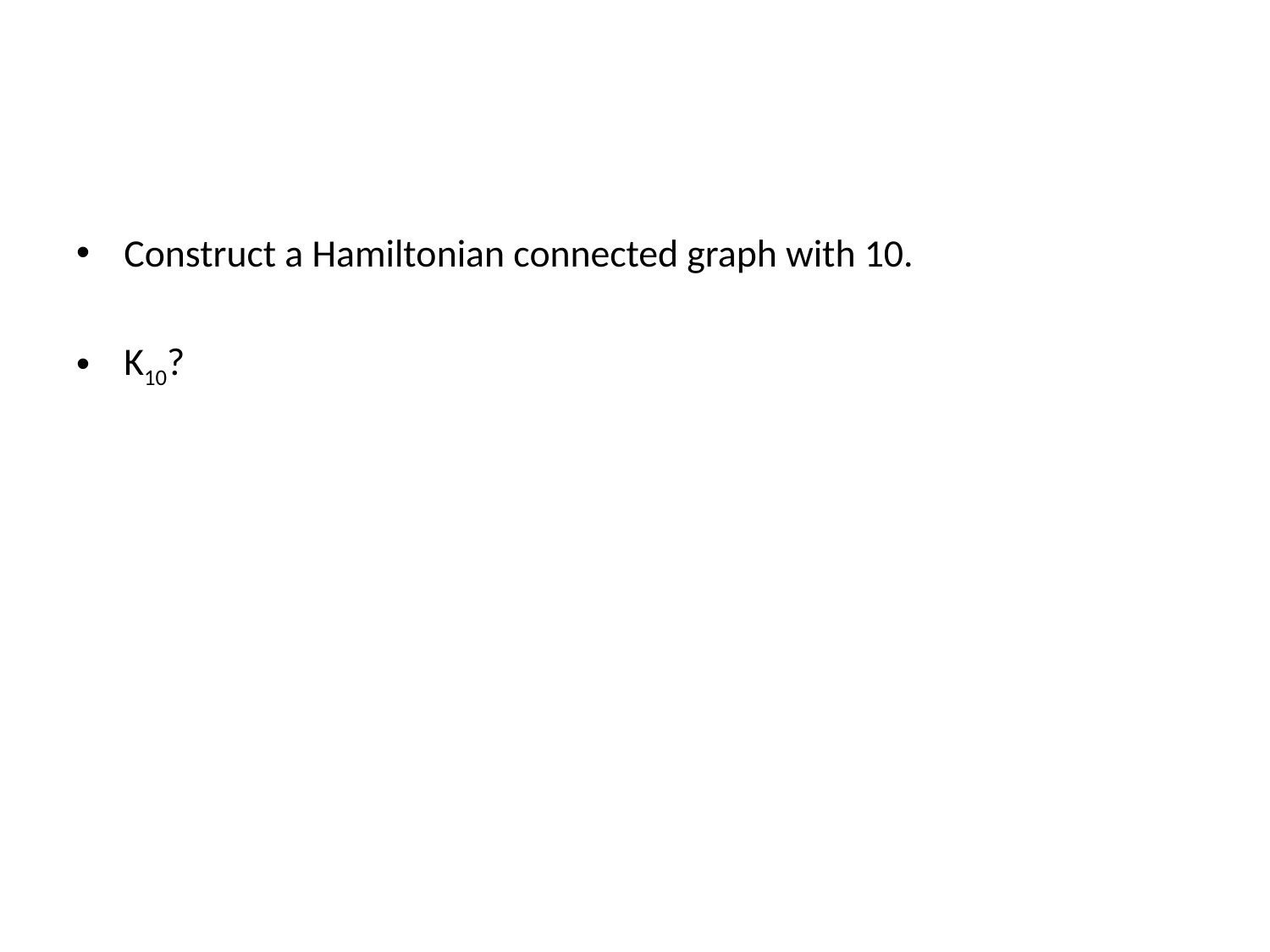

#
Construct a Hamiltonian connected graph with 10.

K10?